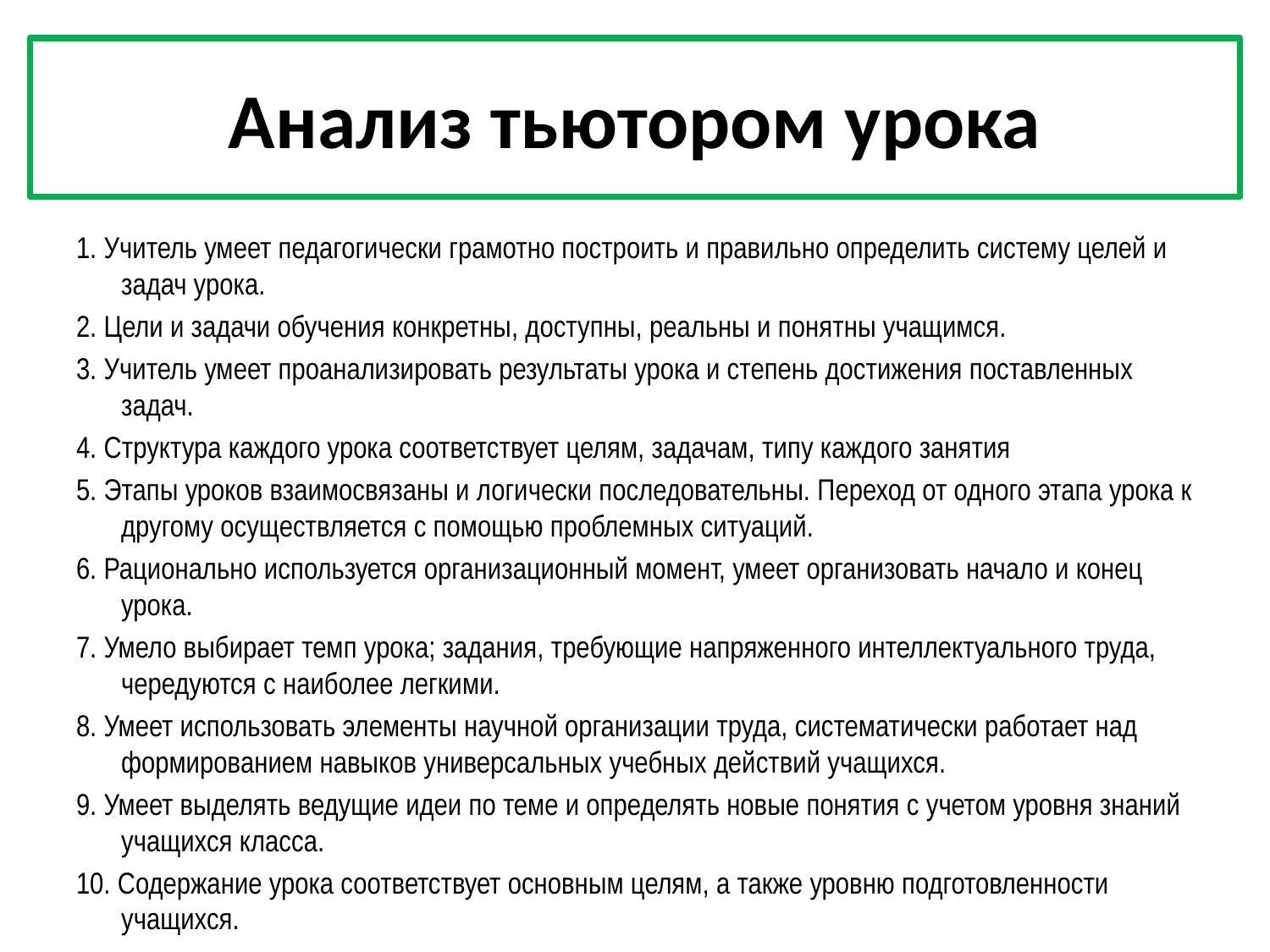

# Анализ тьютором урока
1. Учитель умеет педагогически грамотно построить и правильно определить систему целей и задач урока.
2. Цели и задачи обучения конкретны, доступны, реальны и понятны учащимся.
3. Учитель умеет проанализировать результаты урока и степень достижения поставленных задач.
4. Структура каждого урока соответствует целям, задачам, типу каждого занятия
5. Этапы уроков взаимосвязаны и логически последовательны. Переход от одного этапа урока к другому осуществляется с помощью проблемных ситуаций.
6. Рационально используется организационный момент, умеет организовать начало и конец урока.
7. Умело выбирает темп урока; задания, требующие напряженного интеллектуального труда, чередуются с наиболее легкими.
8. Умеет использовать элементы научной организации труда, систематически работает над формированием навыков универсальных учебных действий учащихся.
9. Умеет выделять ведущие идеи по теме и определять новые понятия с учетом уровня знаний учащихся класса.
10. Содержание урока соответствует основным целям, а также уровню подготовленности учащихся.